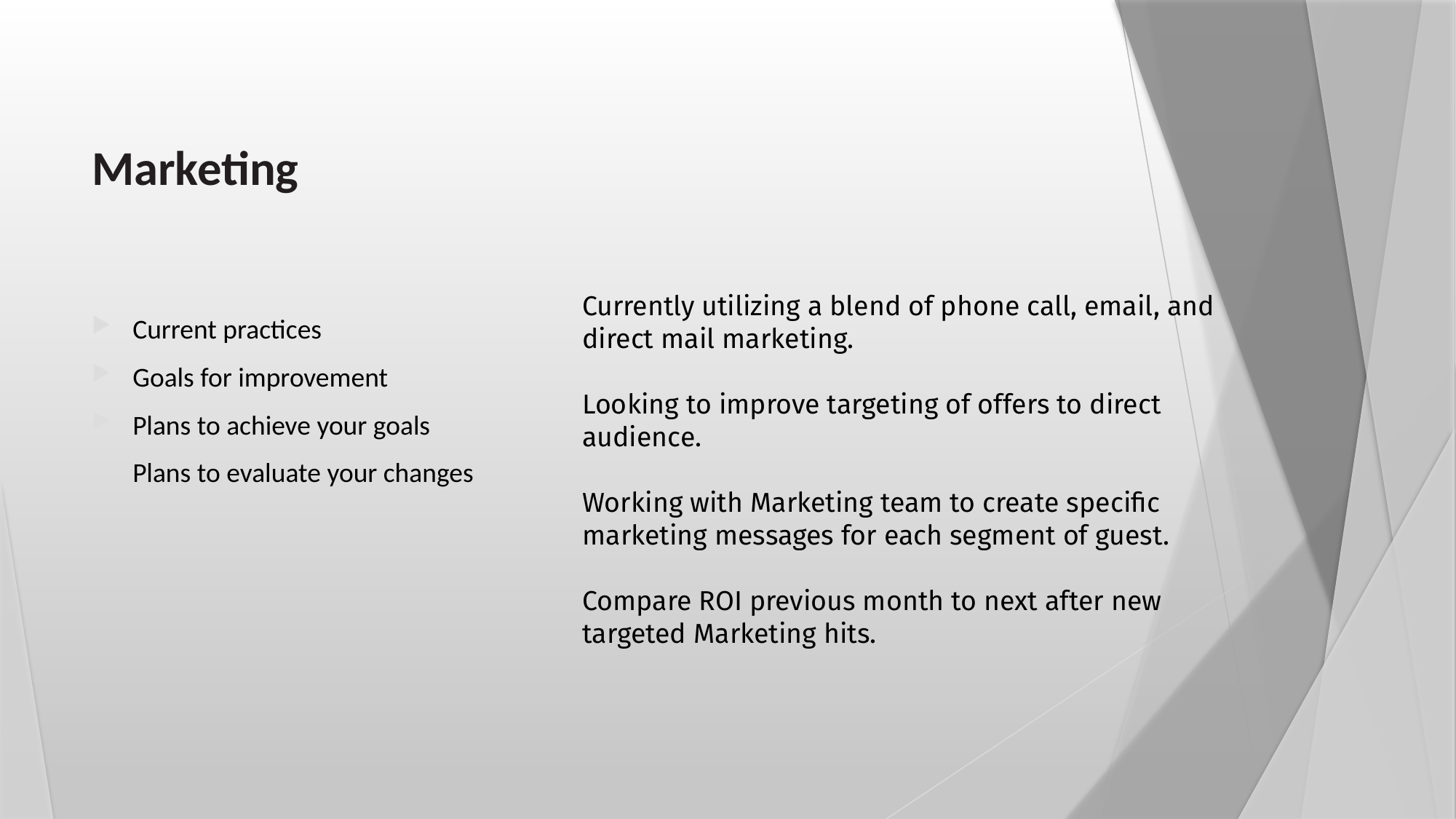

# Marketing

Current practices
Goals for improvement
Plans to achieve your goals
Plans to evaluate your changes

Currently utilizing a blend of phone call, email, and direct mail marketing.

Looking to improve targeting of offers to direct audience.

Working with Marketing team to create specific marketing messages for each segment of guest.

Compare ROI previous month to next after new targeted Marketing hits.